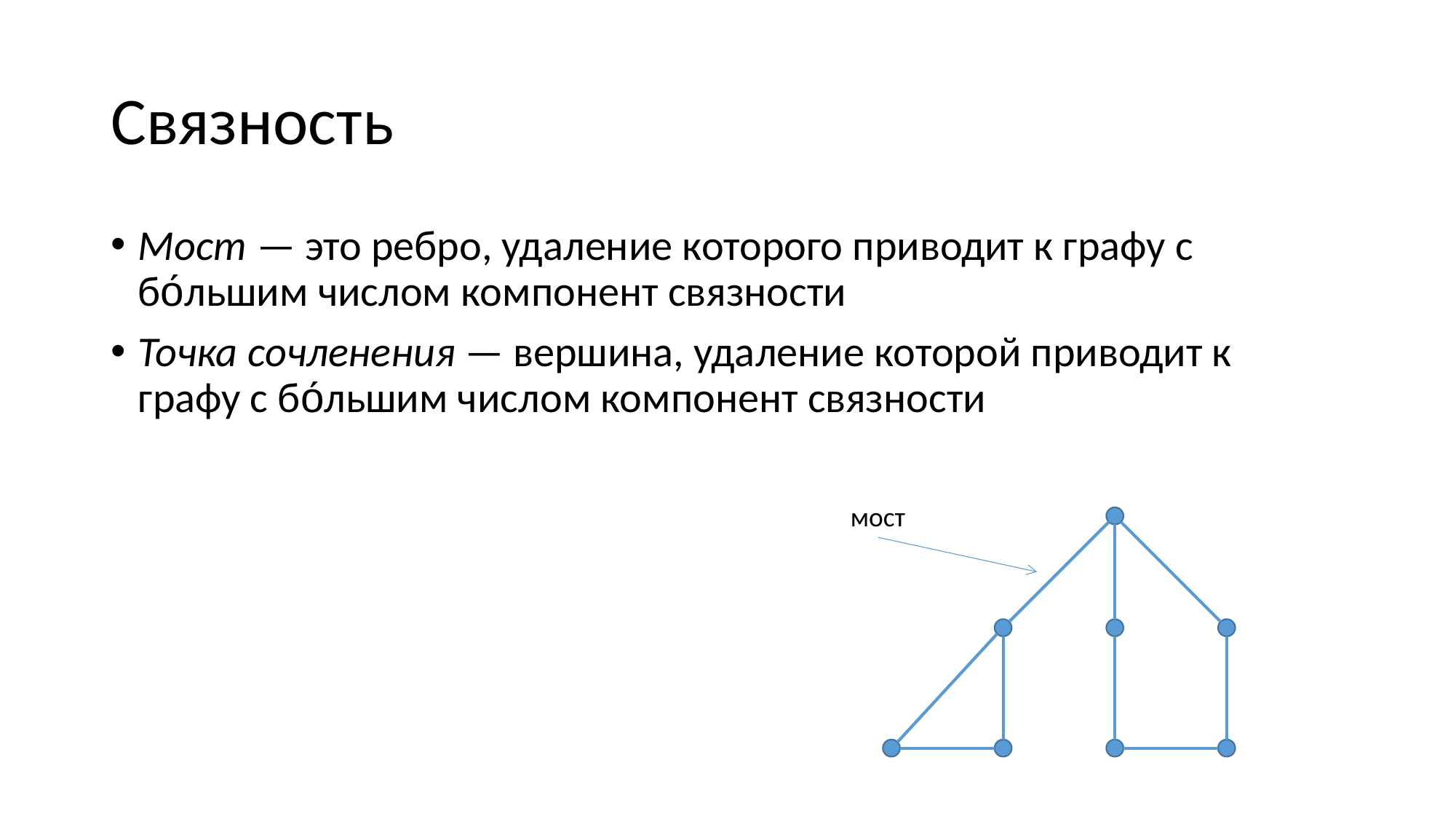

# Связность
Мост — это ребро, удаление которого приводит к графу с бо́льшим числом компонент связности
Точка сочленения — вершина, удаление которой приводит к графу с бо́льшим числом компонент связности

мост